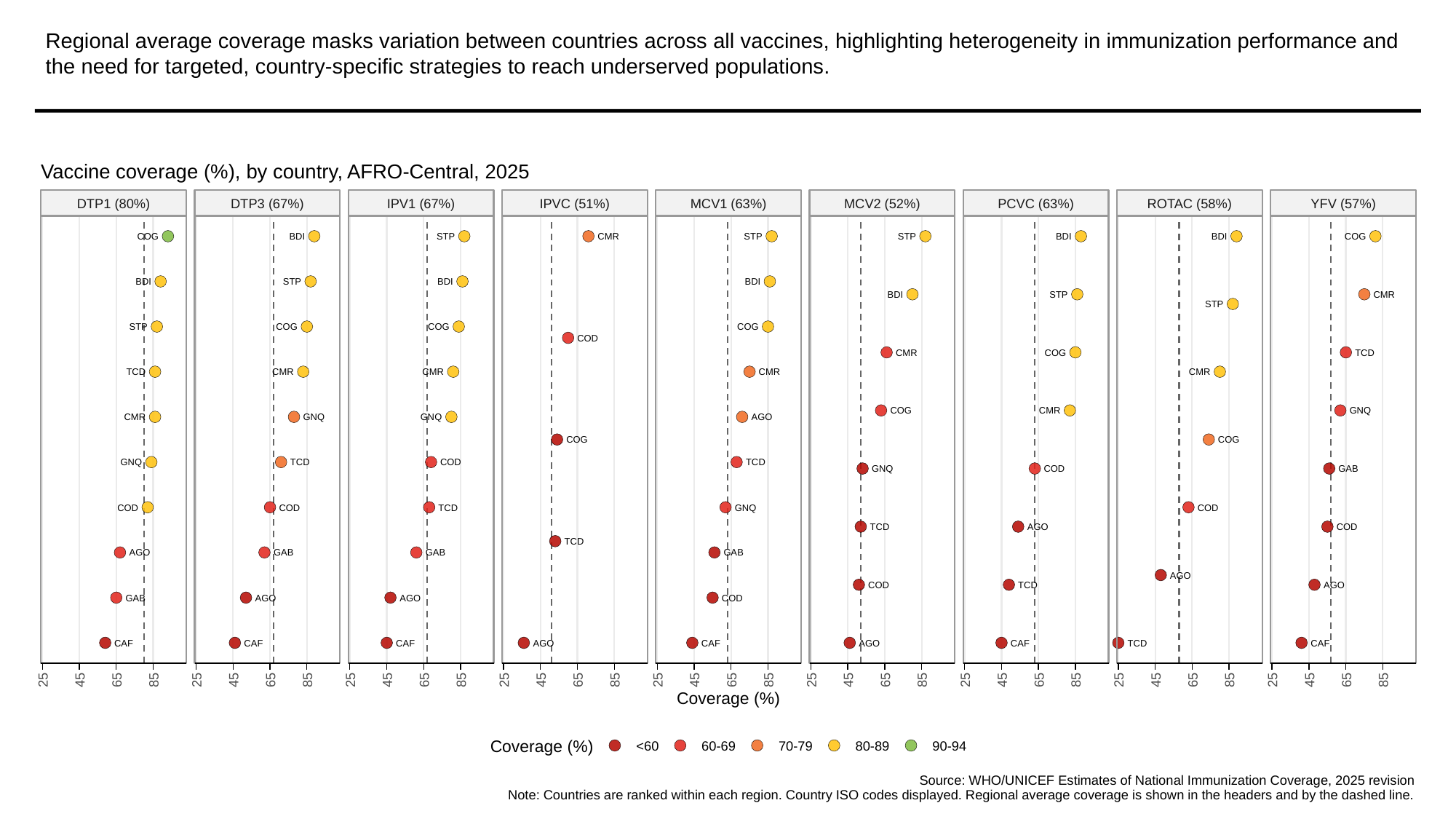

# Regional average coverage masks variation between countries across all vaccines, highlighting heterogeneity in immunization performance and the need for targeted, country-specific strategies to reach underserved populations.

Vaccine coverage (%), by country, AFRO-Central, 2025

DTP1 (80%)
DTP3 (67%)
IPV1 (67%)
IPVC (51%)
MCV1 (63%)
MCV2 (52%)
PCVC (63%)
ROTAC (58%)
YFV (57%)

COG
BDI
STP
CMR
STP
STP
BDI
BDI
COG

BDI
STP
BDI
BDI

BDI
STP
CMR

STP

STP
COG
COG
COG

COD

CMR
COG
TCD

TCD
CMR
CMR
CMR
CMR

COG
CMR
GNQ

CMR
GNQ
GNQ
AGO

COG
COG

GNQ
TCD
COD
TCD

GNQ
COD
GAB

COD
COD
TCD
GNQ
COD

TCD
AGO
COD

TCD

AGO
GAB
GAB
GAB

AGO

COD
TCD
AGO

GAB
AGO
AGO
COD

CAF
CAF
CAF
AGO
CAF
AGO
CAF
TCD
CAF

25
45
65
85
25
45
65
85
25
45
65
85
25
45
65
85
25
45
65
85
25
45
65
85
25
45
65
85
25
45
65
85
25
45
65
85
Coverage (%)
Coverage (%)

<60
60-69
70-79
80-89
90-94
Source: WHO/UNICEF Estimates of National Immunization Coverage, 2025 revision
Note: Countries are ranked within each region. Country ISO codes displayed. Regional average coverage is shown in the headers and by the dashed line.